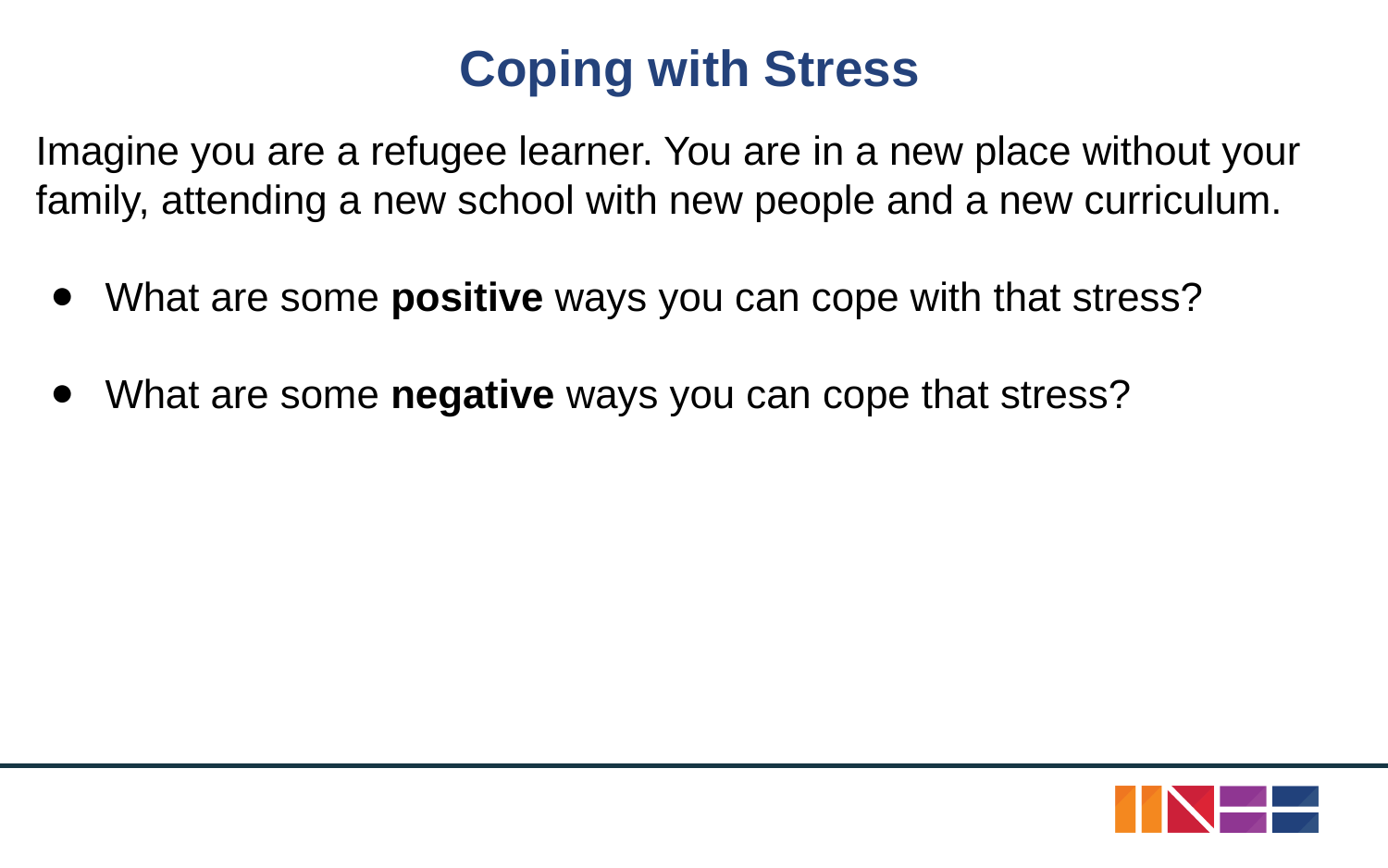

# Coping with Stress
Imagine you are a refugee learner. You are in a new place without your family, attending a new school with new people and a new curriculum.

What are some positive ways you can cope with that stress?

What are some negative ways you can cope that stress?